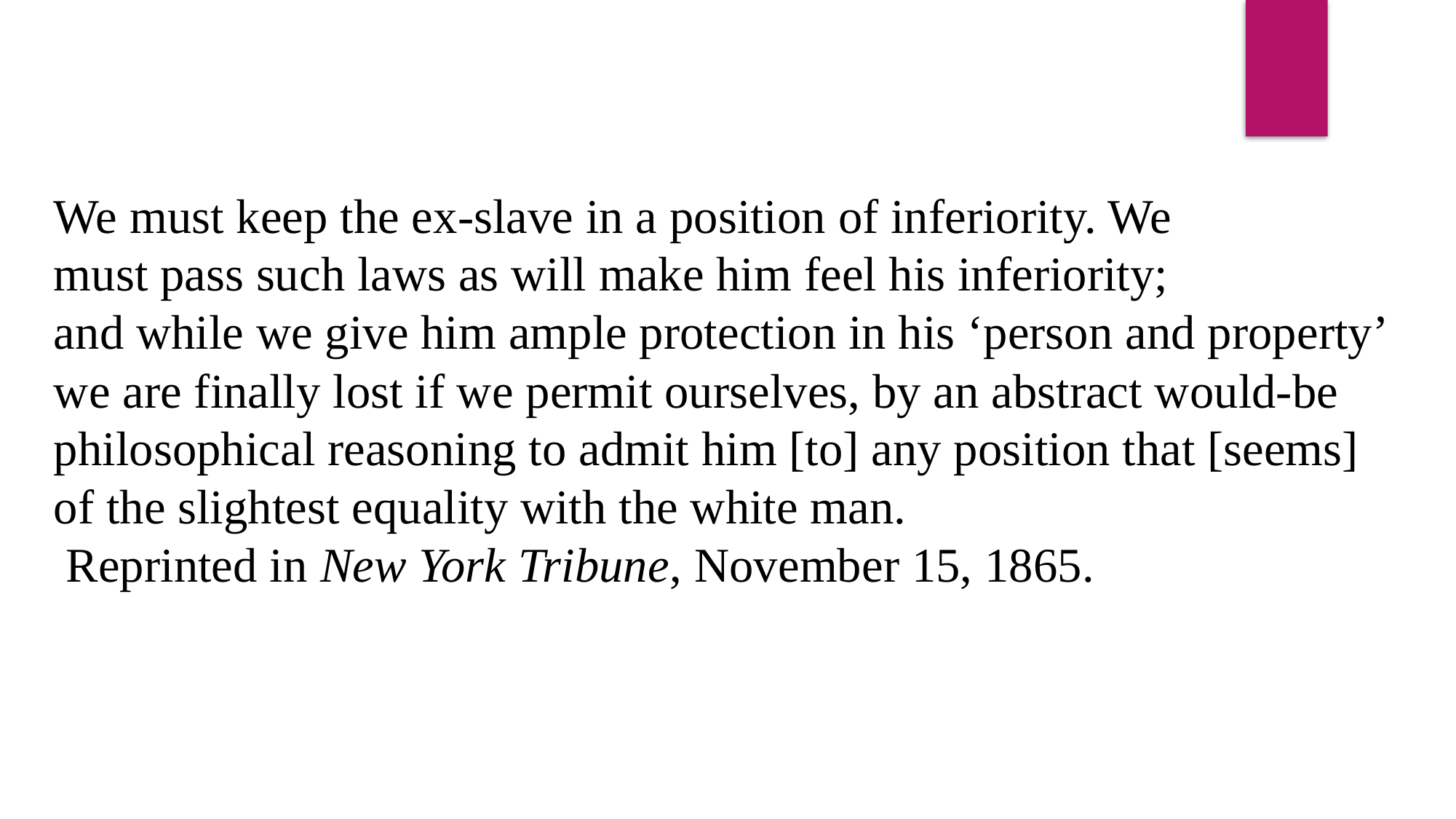

We must keep the ex-slave in a position of inferiority. We
must pass such laws as will make him feel his inferiority;
and while we give him ample protection in his ‘person and property’ we are finally lost if we permit ourselves, by an abstract would-be philosophical reasoning to admit him [to] any position that [seems] of the slightest equality with the white man.
 Reprinted in New York Tribune, November 15, 1865.